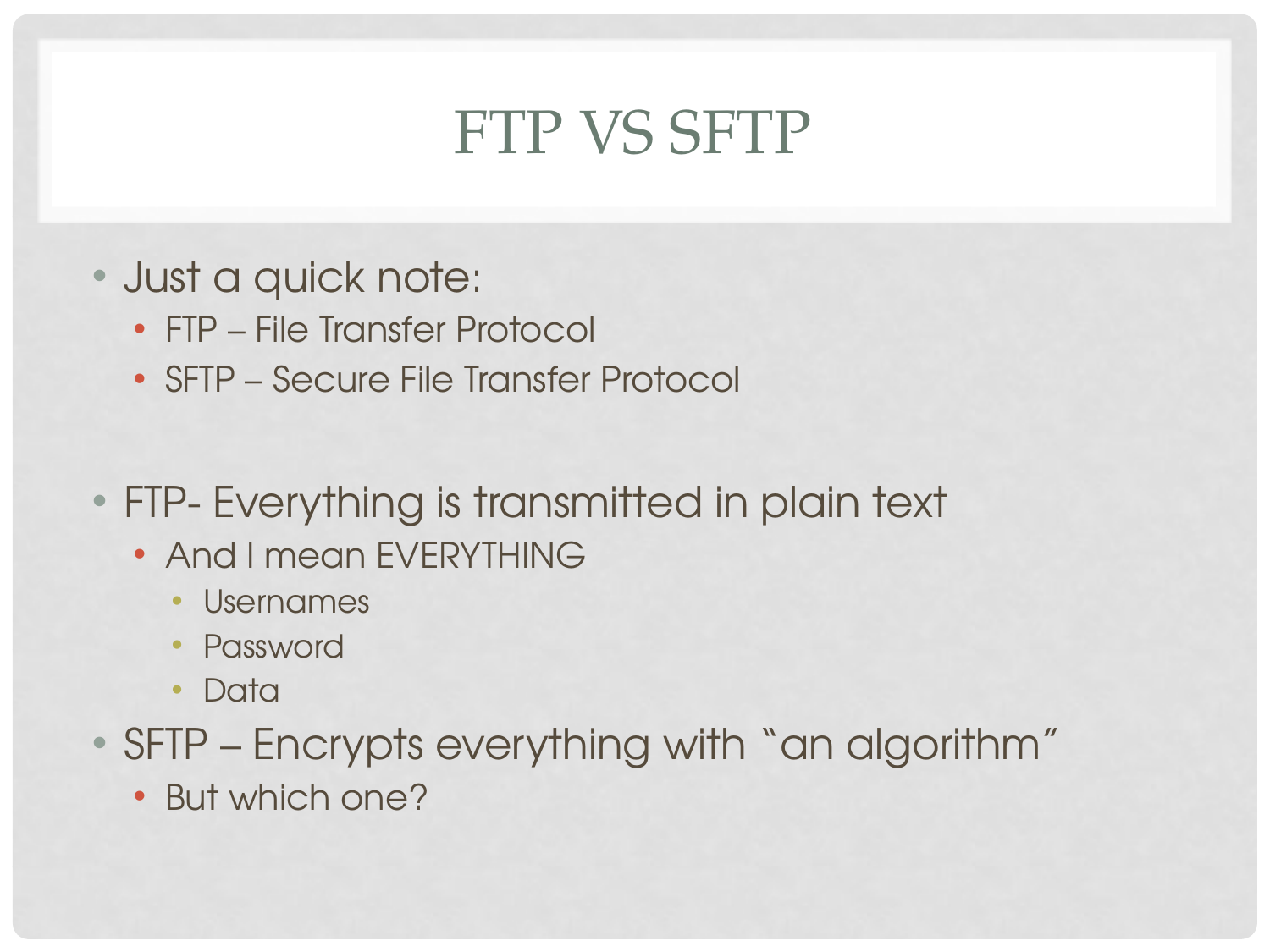

# FTP vs SFTP
Just a quick note:
FTP – File Transfer Protocol
SFTP – Secure File Transfer Protocol

FTP- Everything is transmitted in plain text
And I mean EVERYTHING
Usernames
Password
Data
SFTP – Encrypts everything with “an algorithm”
But which one?